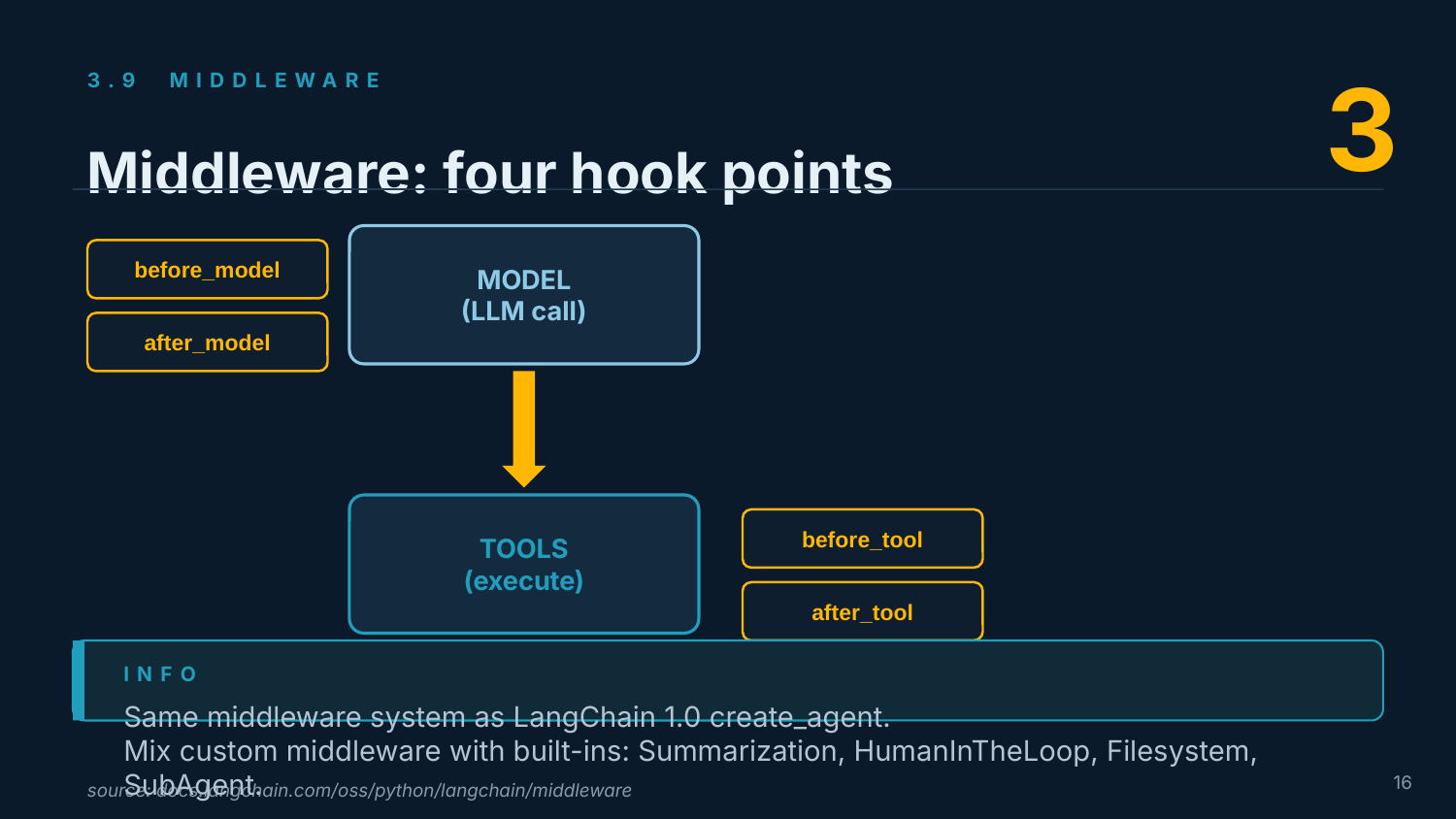

3
3.9  MIDDLEWARE
Middleware: four hook points

MODEL
(LLM call)

before_model

after_model

TOOLS
(execute)

before_tool

after_tool

INFO
Same middleware system as LangChain 1.0 create_agent.
Mix custom middleware with built-ins: Summarization, HumanInTheLoop, Filesystem, SubAgent.
16
source: docs.langchain.com/oss/python/langchain/middleware